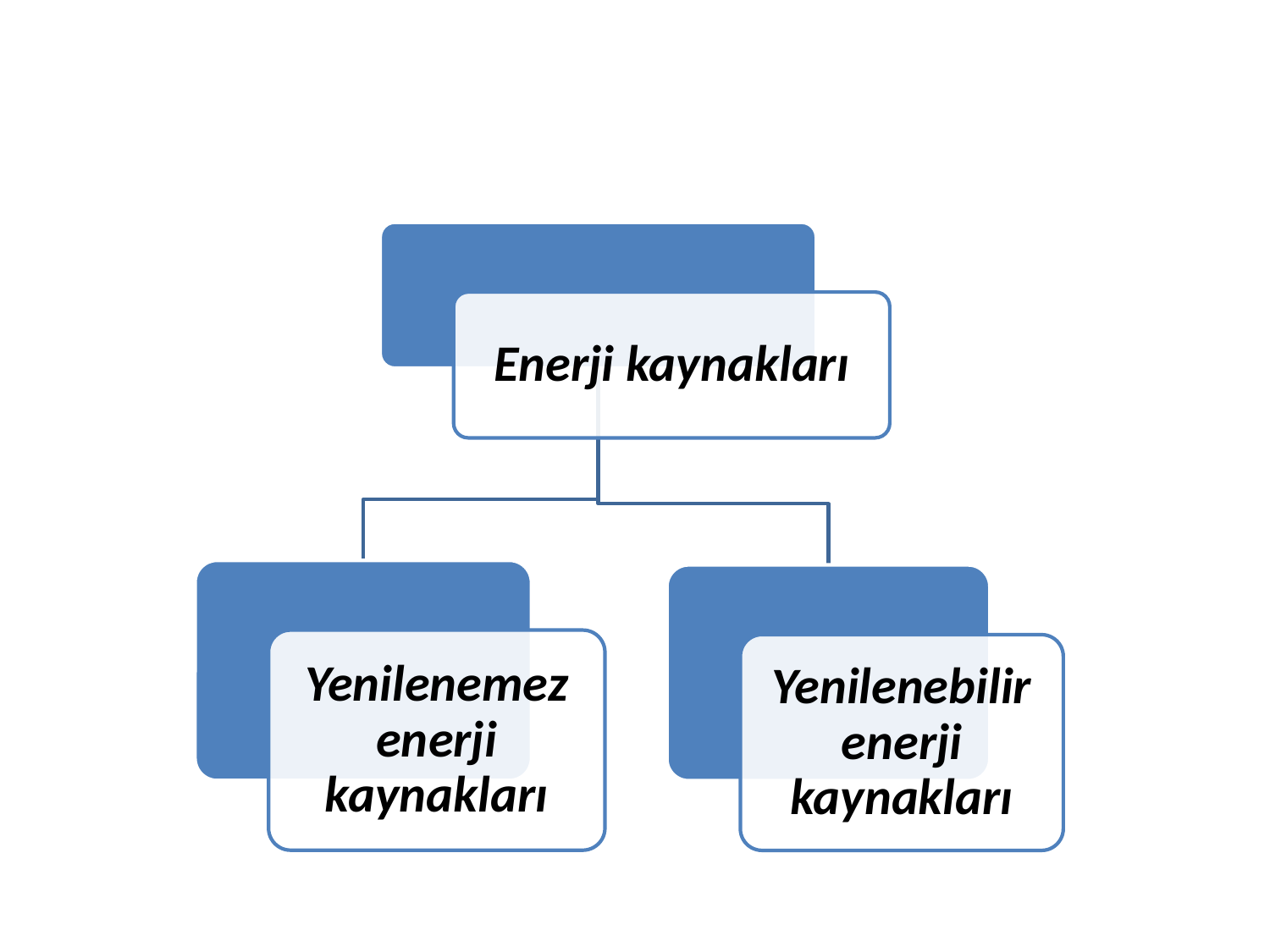

#
Enerji kaynakları
Yenilenemez enerji kaynakları
Yenilenebilir enerji kaynakları